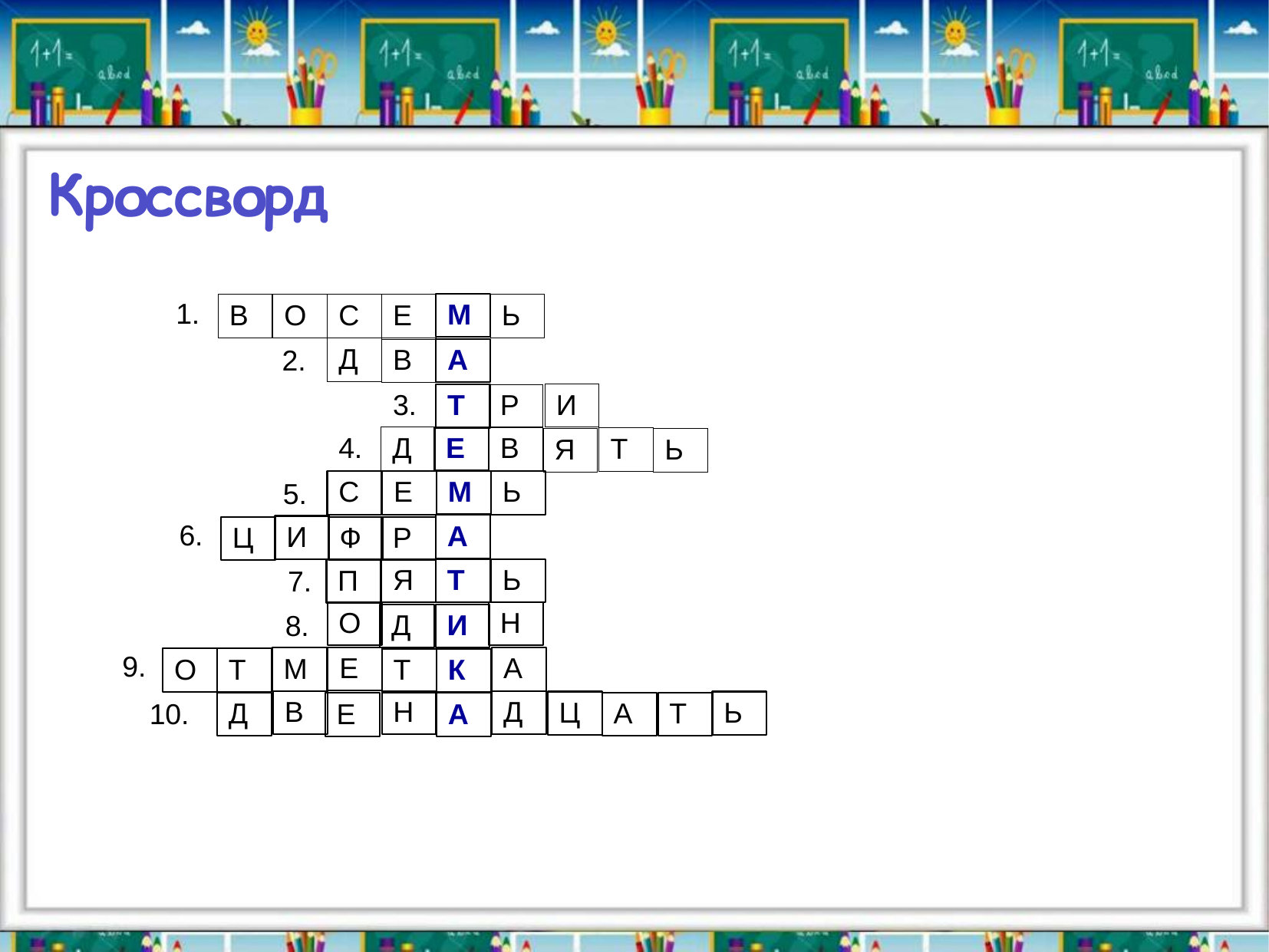

Кроссворд
1.
М
В
О
С
Е
Ь
Д
А
В
2.
И
3.
Т
Р
4.
Д
Е
В
Т
Я
Ь
М
С
Е
Ь
5.
6.
А
И
Ф
Р
Ц
Я
Т
Ь
П
7.
О
Н
Д
И
8.
9.
Е
А
М
О
Т
К
Т
В
Н
Д
Ц
Ь
А
Д
Т
Е
10.
А